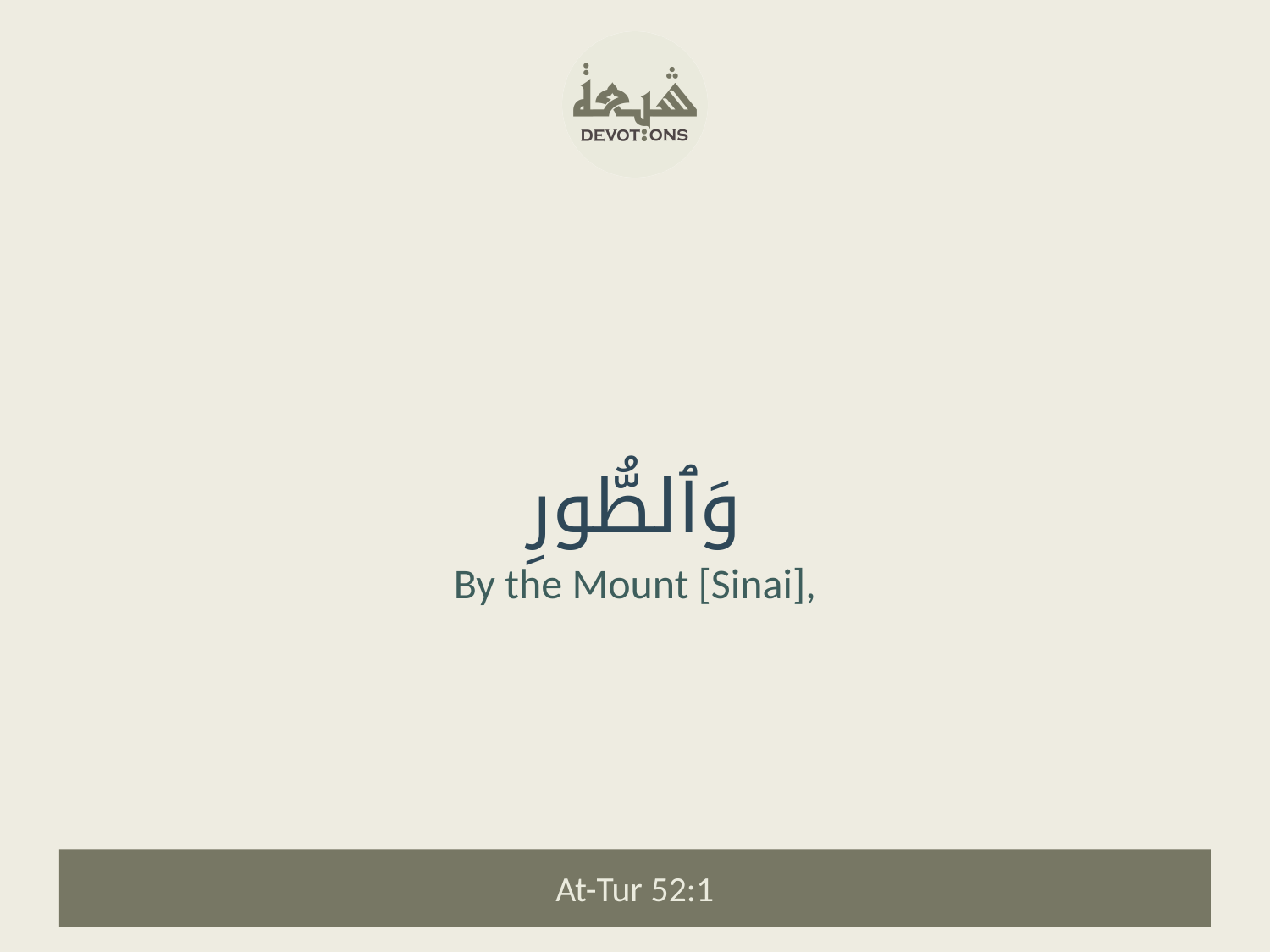

وَٱلطُّورِ
By the Mount [Sinai],
At-Tur 52:1